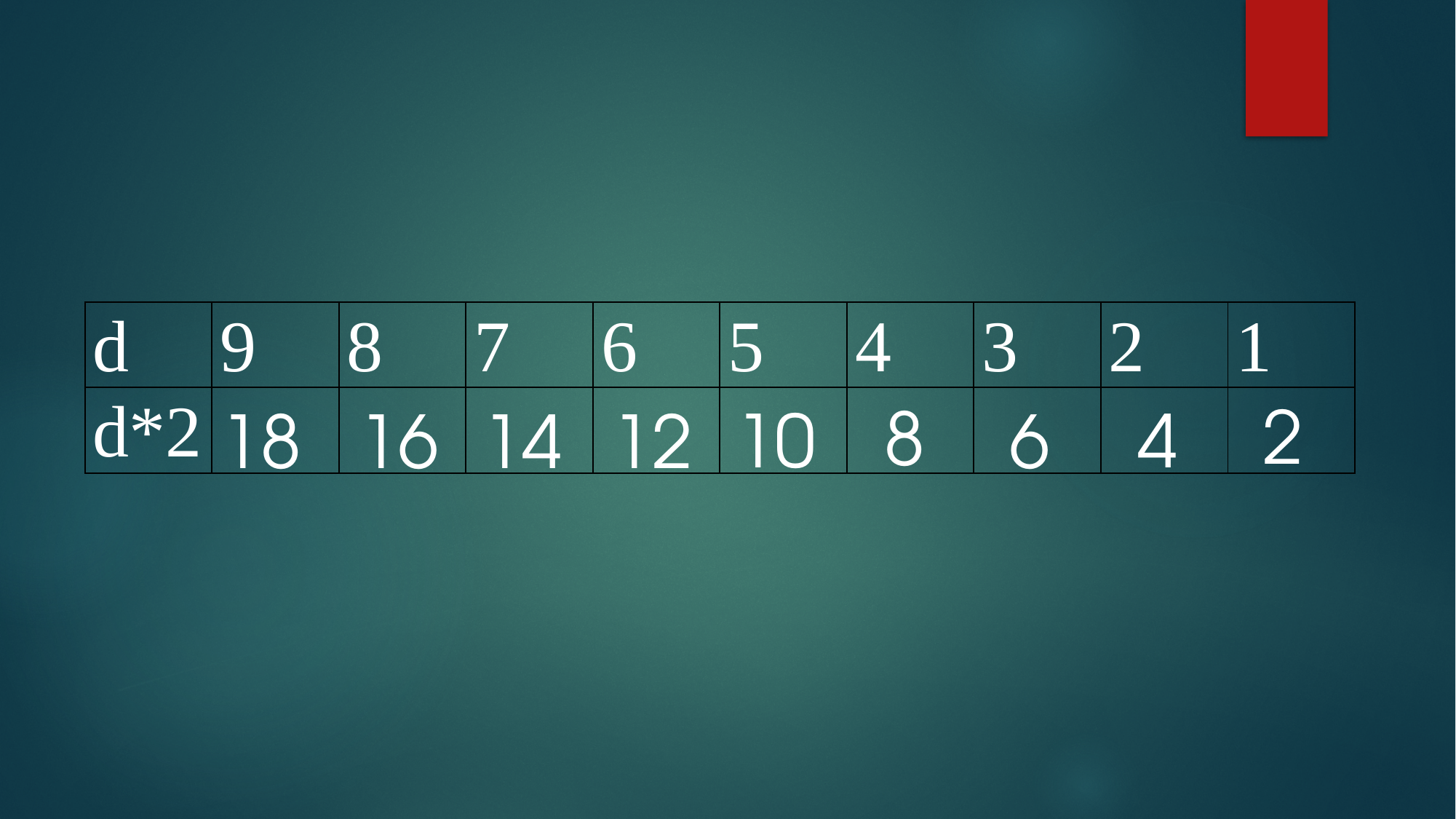

#
| d | 9 | 8 | 7 | 6 | 5 | 4 | 3 | 2 | 1 |
| --- | --- | --- | --- | --- | --- | --- | --- | --- | --- |
| d\*2 |  |  |  |  |  |  |  |  |  |
14
12
8
2
4
10
18
6
16